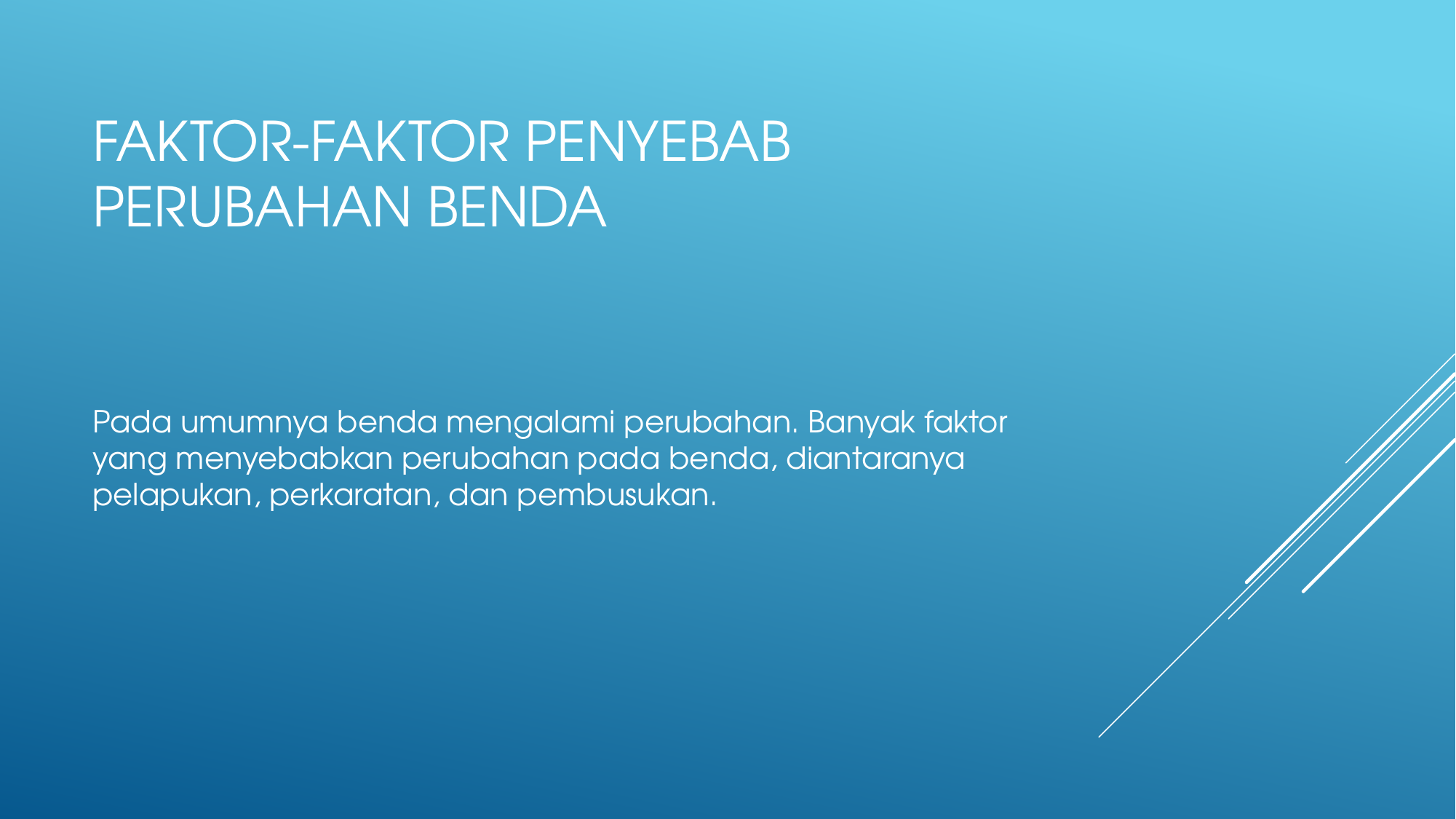

# Faktor-faktor penyebab perubahan benda
Pada umumnya benda mengalami perubahan. Banyak faktor yang menyebabkan perubahan pada benda, diantaranya pelapukan, perkaratan, dan pembusukan.